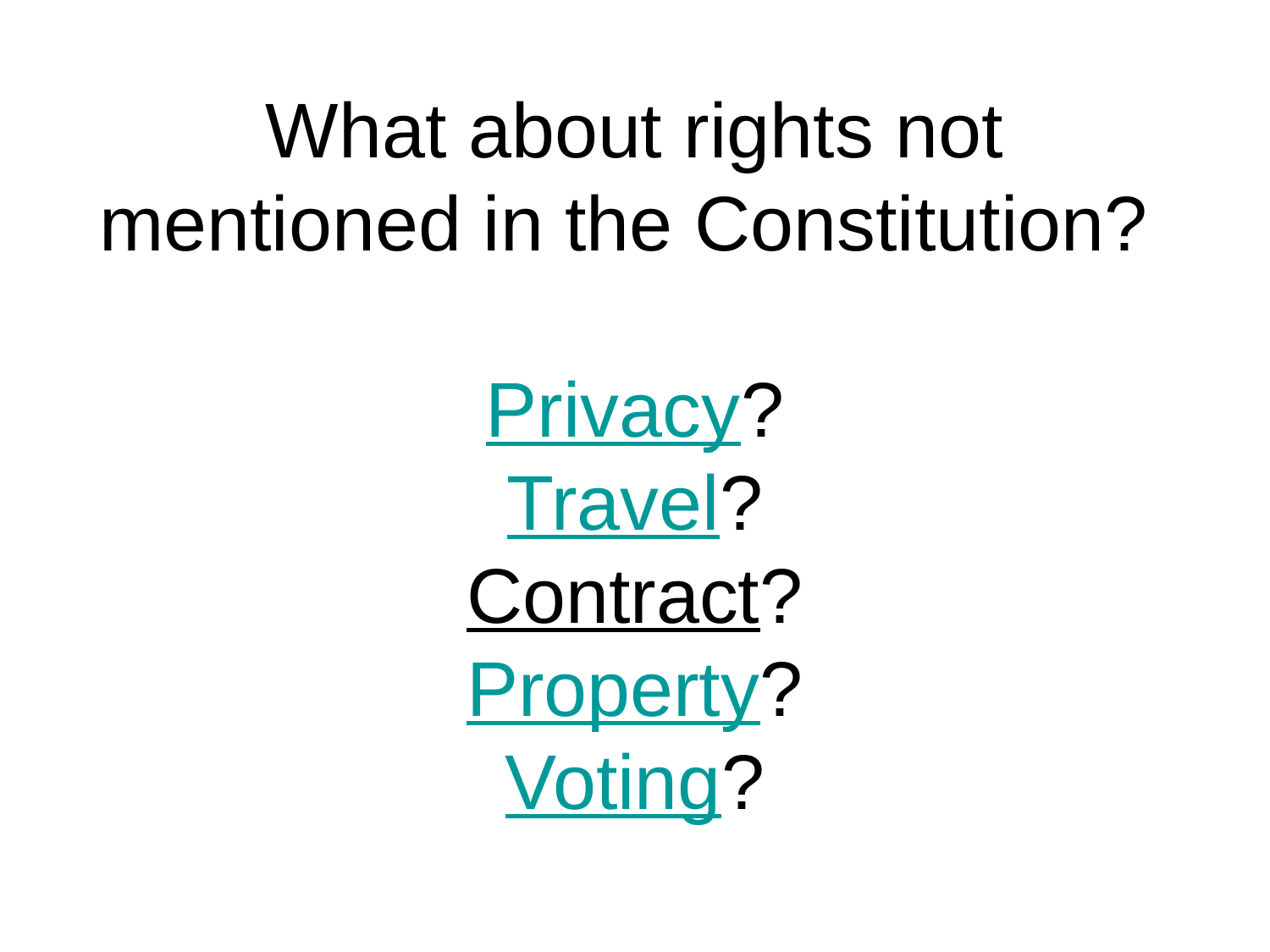

# What about rights not mentioned in the Constitution? Privacy? Travel? Contract? Property? Voting?